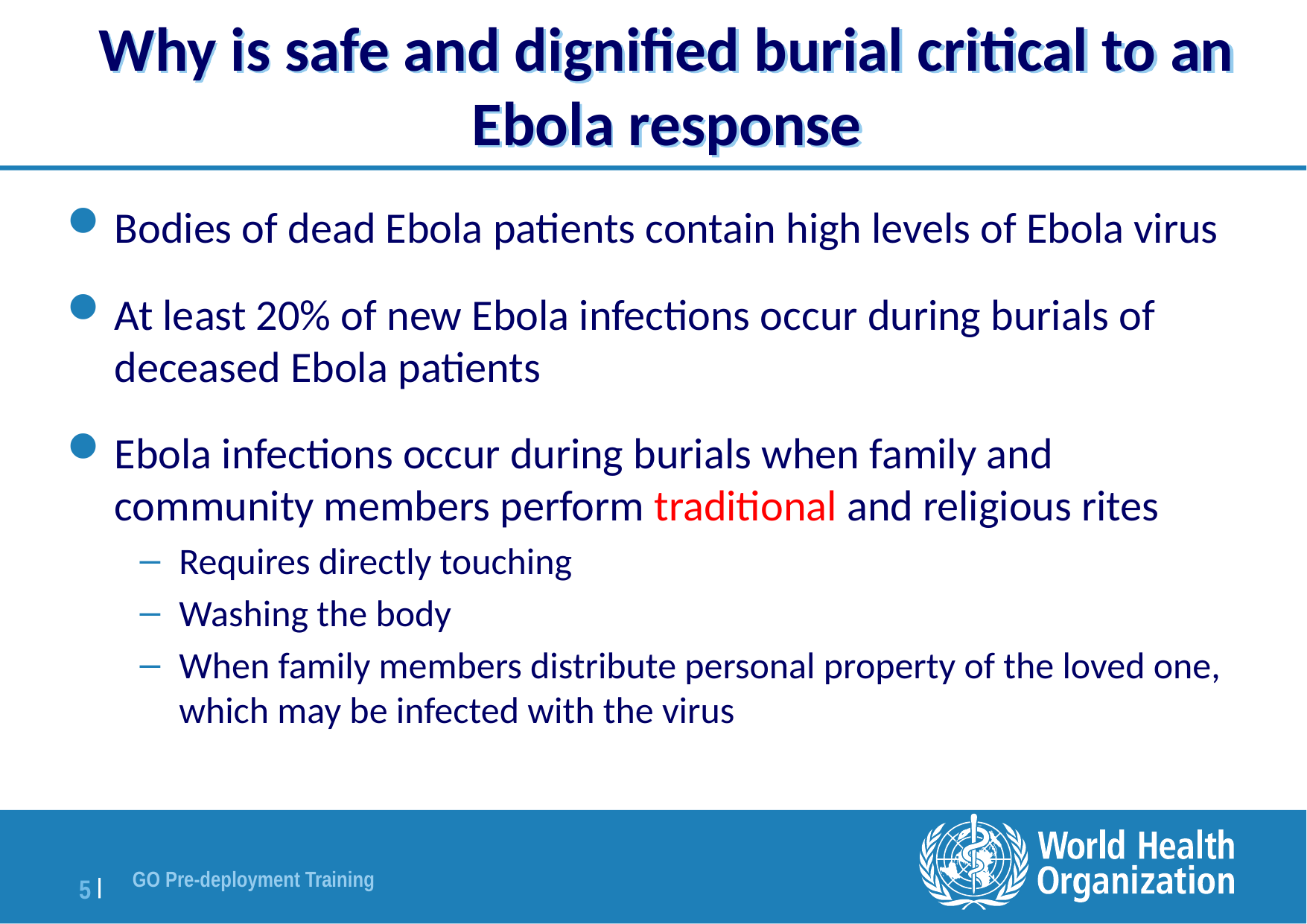

# Why is safe and dignified burial critical to an Ebola response
Bodies of dead Ebola patients contain high levels of Ebola virus
At least 20% of new Ebola infections occur during burials of deceased Ebola patients
Ebola infections occur during burials when family and community members perform traditional and religious rites
Requires directly touching
Washing the body
When family members distribute personal property of the loved one, which may be infected with the virus